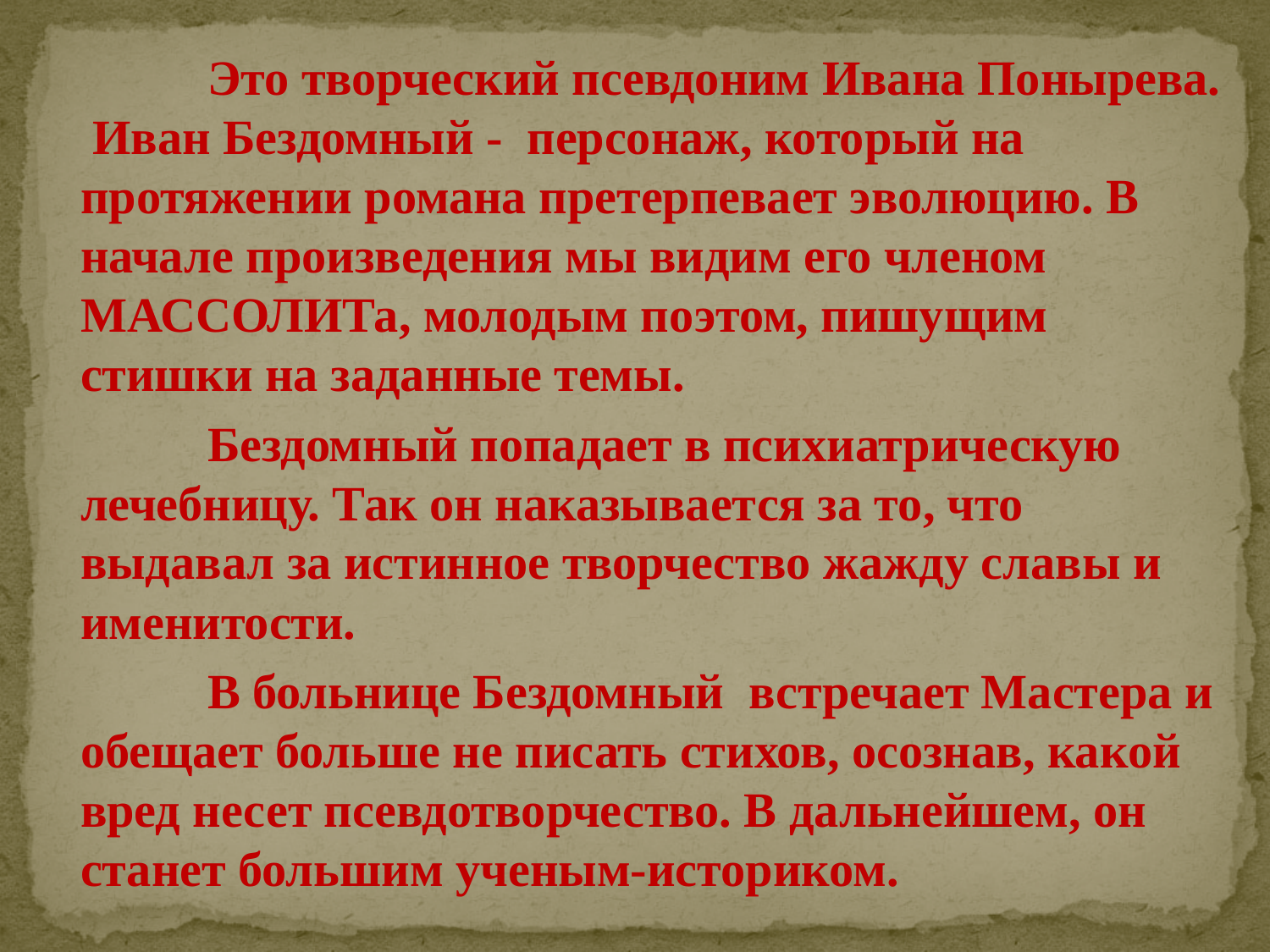

Это творческий псевдоним Ивана Понырева.  Иван Бездомный -  персонаж, который на протяжении романа претерпевает эволюцию. В начале произведения мы видим его членом МАССОЛИТа, молодым поэтом, пишущим стишки на заданные темы.
		Бездомный попадает в психиатрическую лечебницу. Так он наказывается за то, что выдавал за истинное творчество жажду славы и именитости.
		В больнице Бездомный  встречает Мастера и  обещает больше не писать стихов, осознав, какой вред несет псевдотворчество. В дальнейшем, он станет большим ученым-историком.